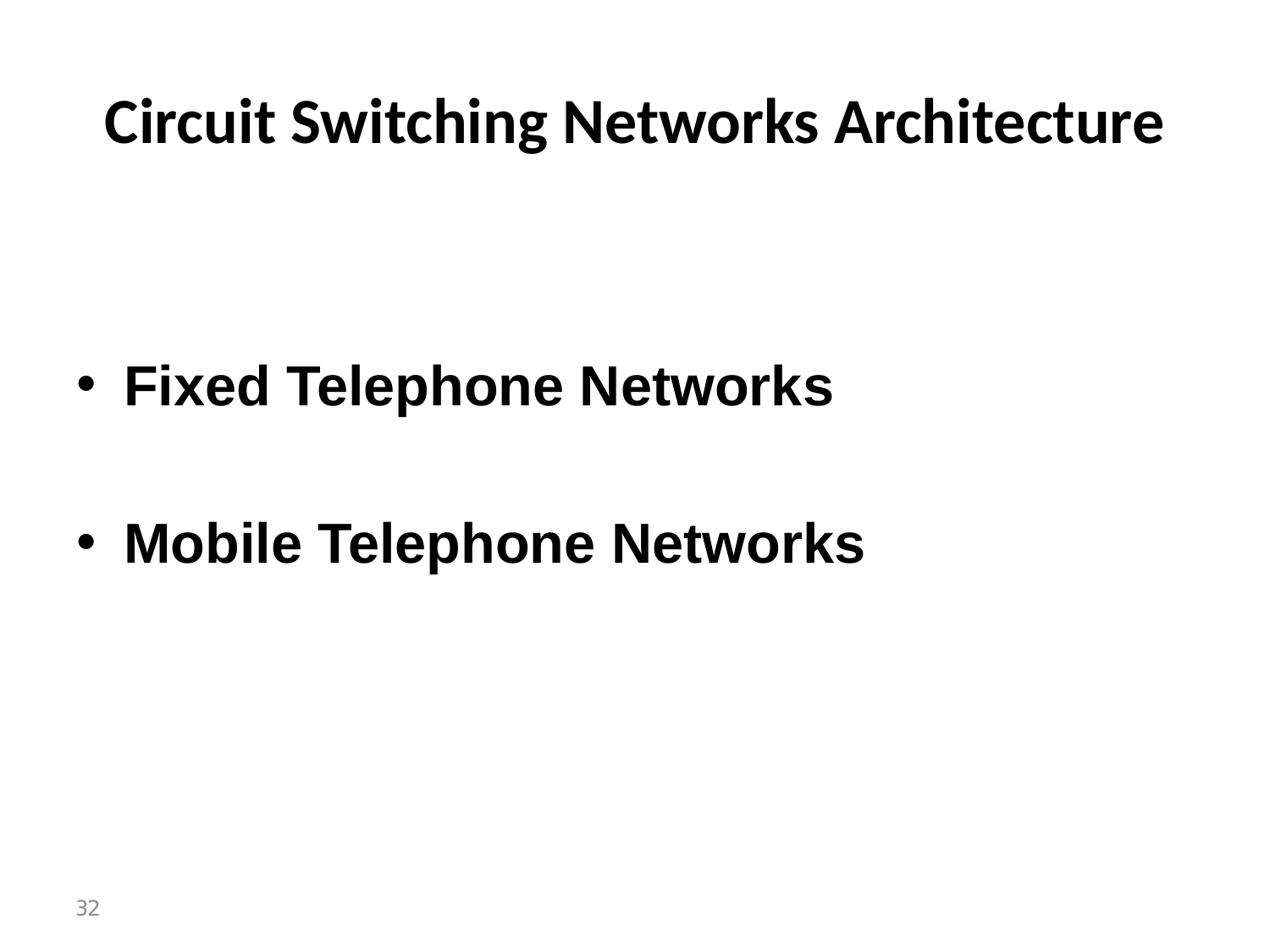

# Circuit Switching Networks Architecture
Fixed Telephone Networks

Mobile Telephone Networks

32